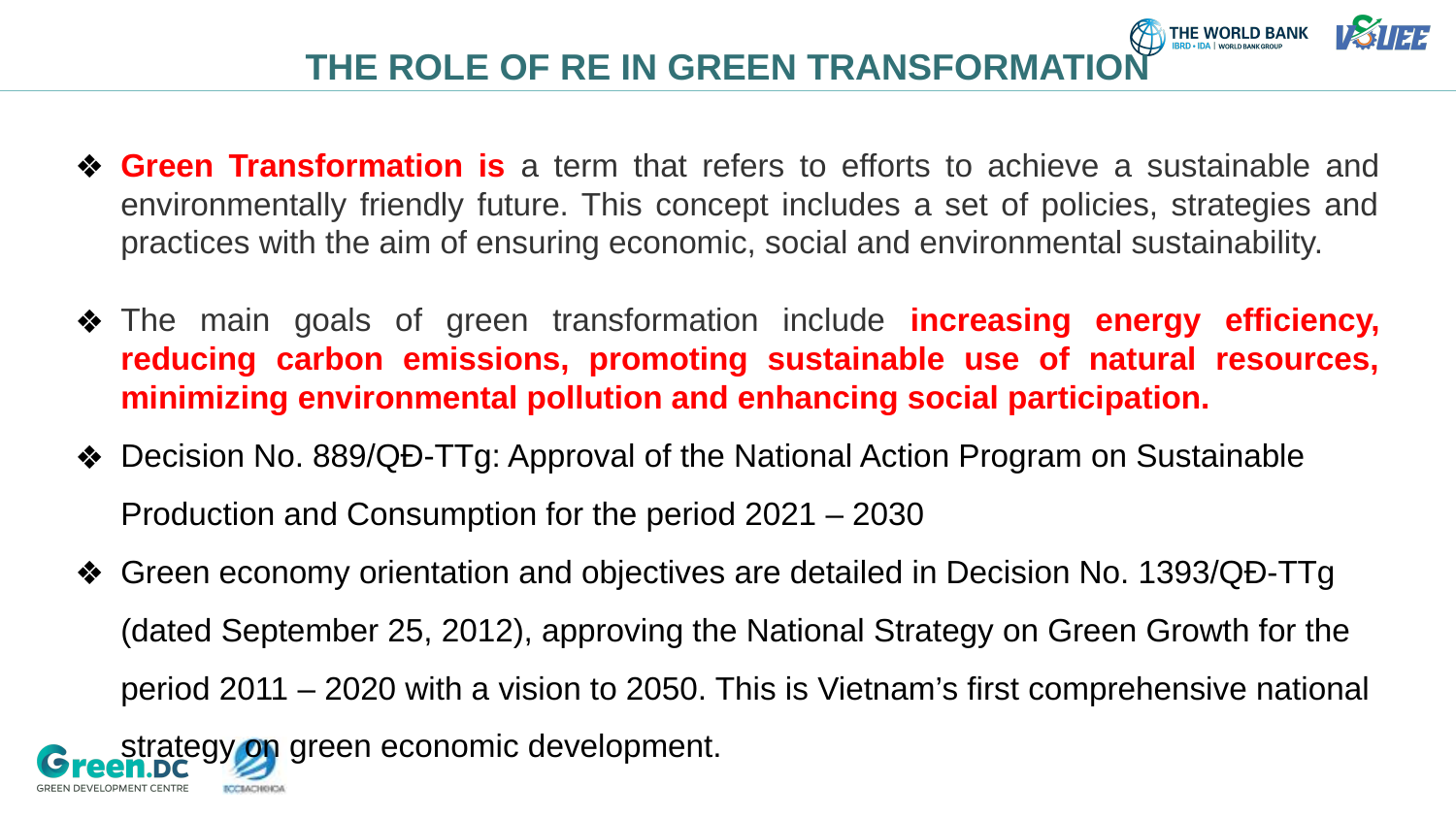

# THE ROLE OF RE IN GREEN TRANSFORMATION
Green Transformation is a term that refers to efforts to achieve a sustainable and environmentally friendly future. This concept includes a set of policies, strategies and practices with the aim of ensuring economic, social and environmental sustainability.

The main goals of green transformation include increasing energy efficiency, reducing carbon emissions, promoting sustainable use of natural resources, minimizing environmental pollution and enhancing social participation.
Decision No. 889/QĐ-TTg: Approval of the National Action Program on Sustainable Production and Consumption for the period 2021 – 2030
Green economy orientation and objectives are detailed in Decision No. 1393/QĐ-TTg (dated September 25, 2012), approving the National Strategy on Green Growth for the period 2011 – 2020 with a vision to 2050. This is Vietnam’s first comprehensive national strategy on green economic development.